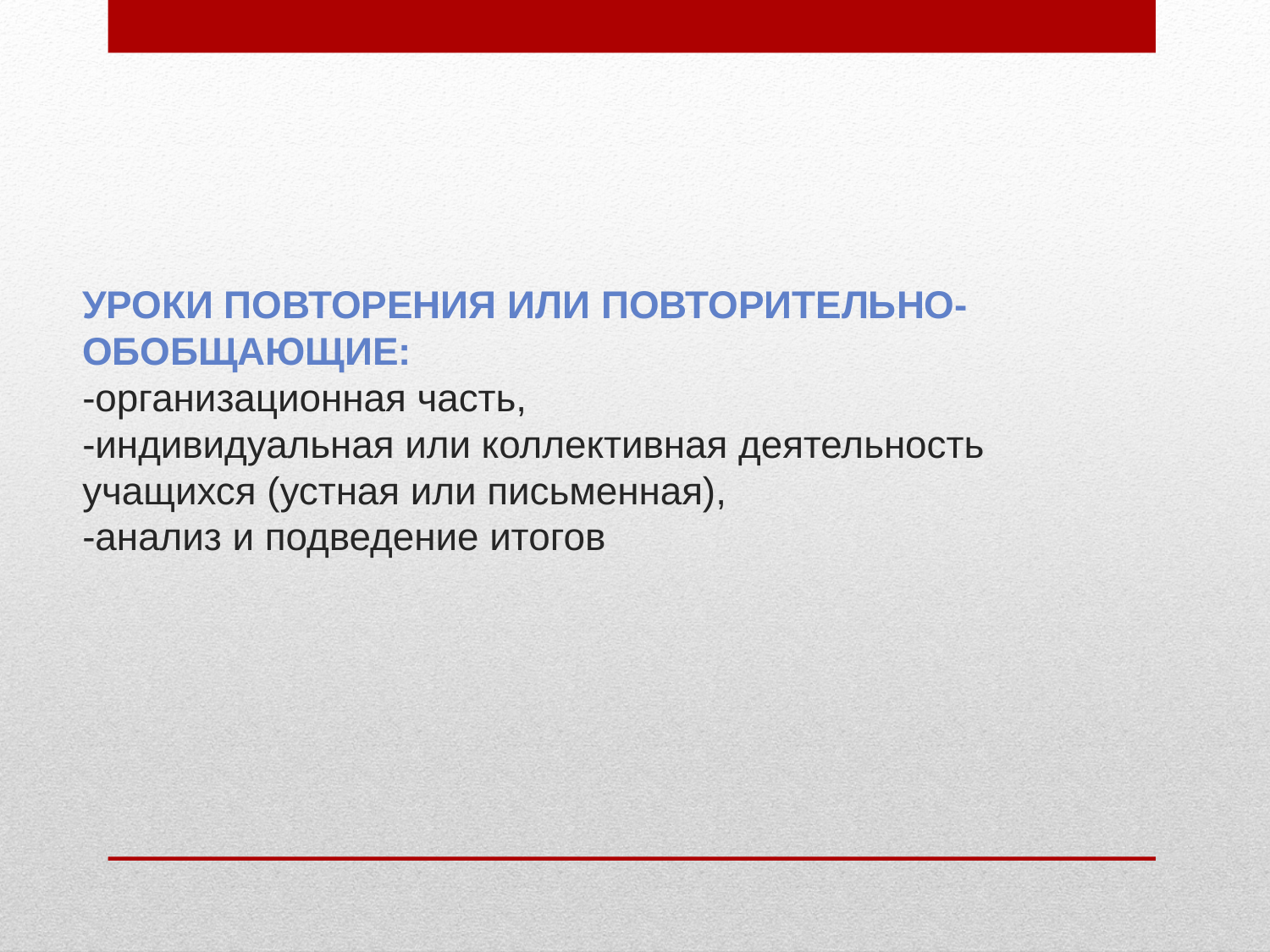

# Уроки повторения или повторительно-обобщающие: -организационная часть, -индивидуальная или коллективная деятельность учащихся (устная или письменная), -анализ и подведение итогов